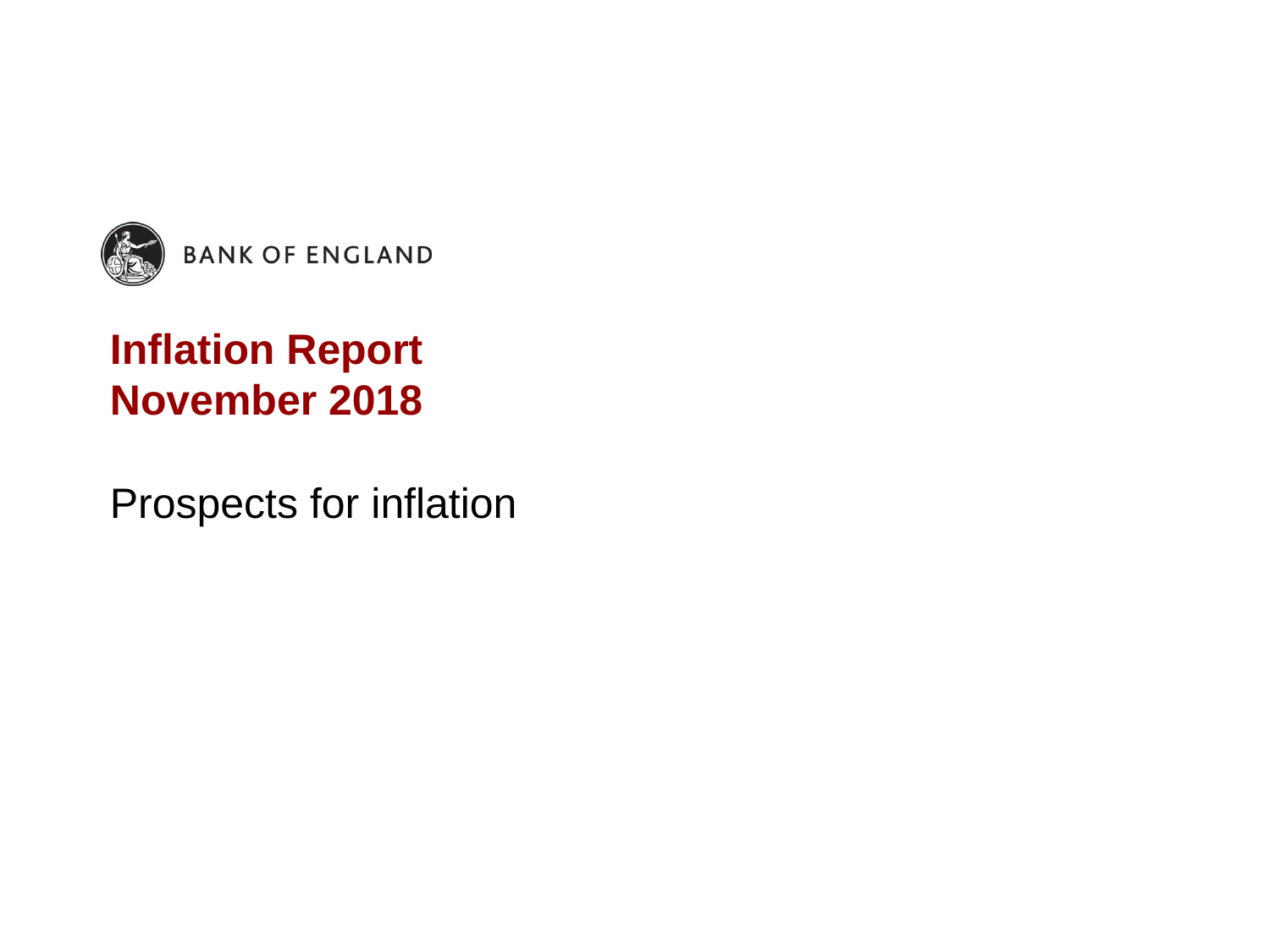

# Inflation Report November 2018
Prospects for inflation